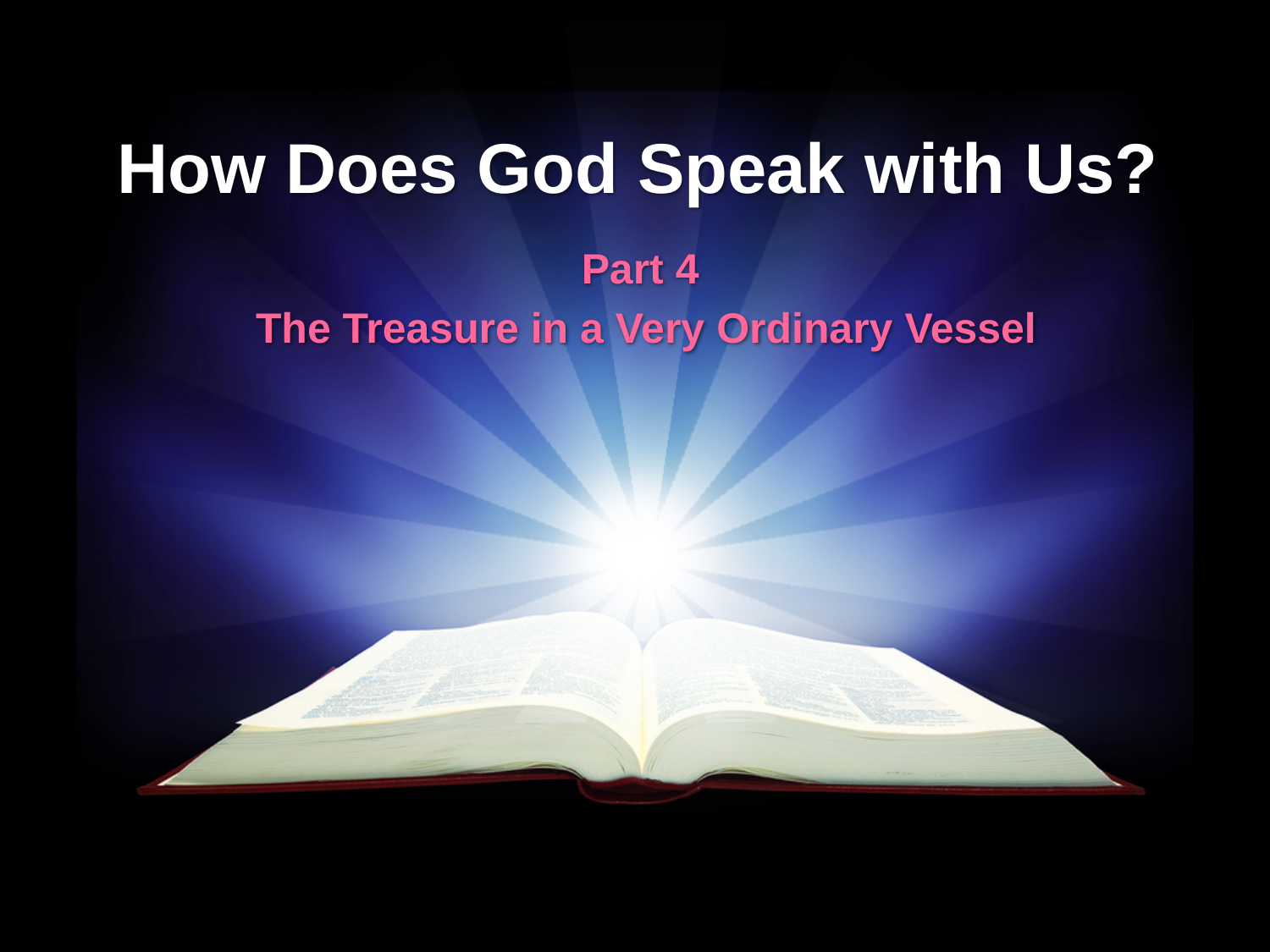

# How Does God Speak with Us?
Part 4
The Treasure in a Very Ordinary Vessel